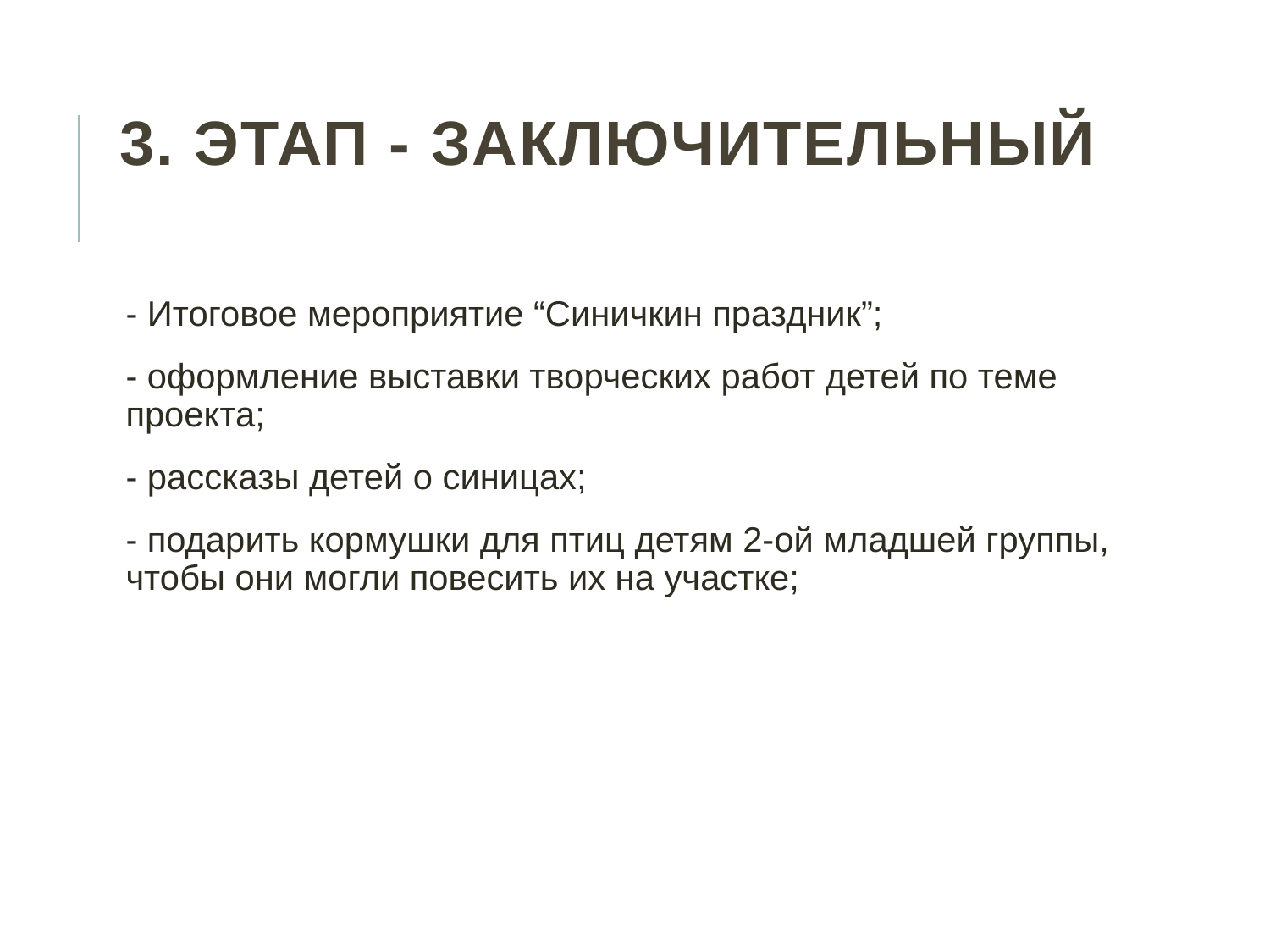

# 3. Этап - заключительный
- Итоговое мероприятие “Синичкин праздник”;
- оформление выставки творческих работ детей по теме проекта;
- рассказы детей о синицах;
- подарить кормушки для птиц детям 2-ой младшей группы, чтобы они могли повесить их на участке;